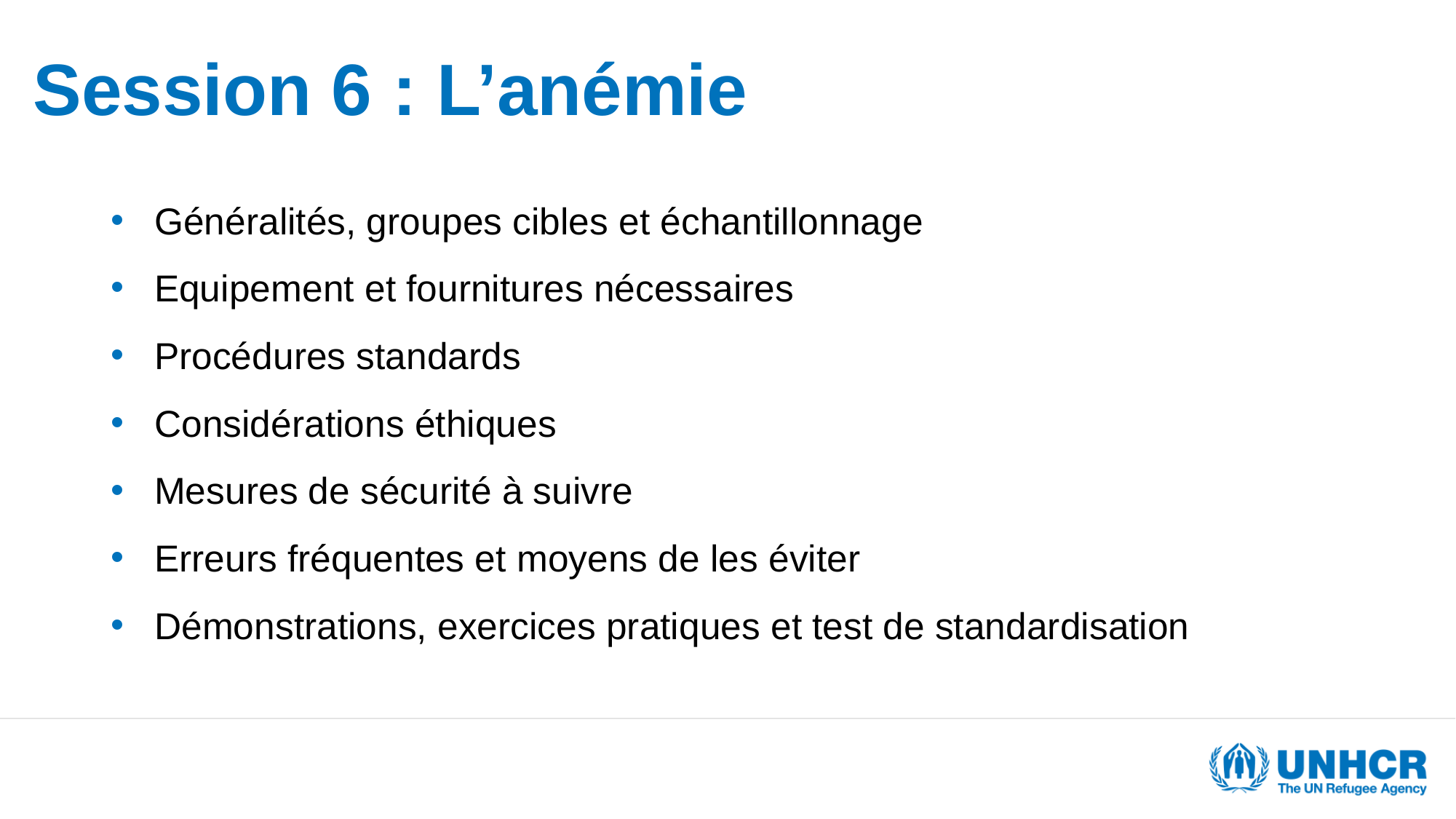

# Session 6 : L’anémie
Généralités, groupes cibles et échantillonnage
Equipement et fournitures nécessaires
Procédures standards
Considérations éthiques
Mesures de sécurité à suivre
Erreurs fréquentes et moyens de les éviter
Démonstrations, exercices pratiques et test de standardisation